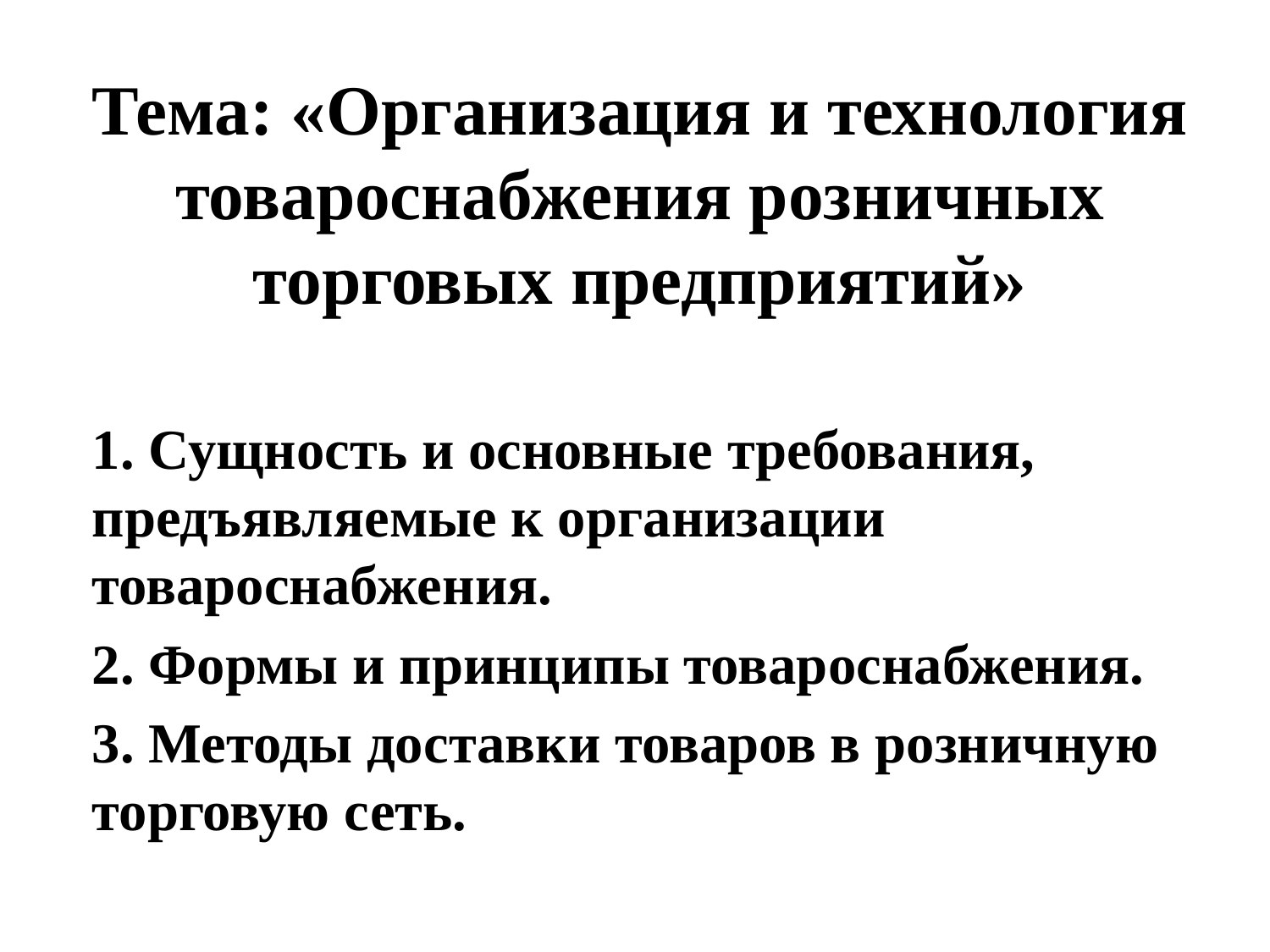

# Тема: «Организация и технология товароснабжения розничных торговых предприятий»
1. Сущность и основные требования, предъявляемые к организации товароснабжения.
2. Формы и принципы товароснабжения.
3. Методы доставки товаров в розничную торговую сеть.